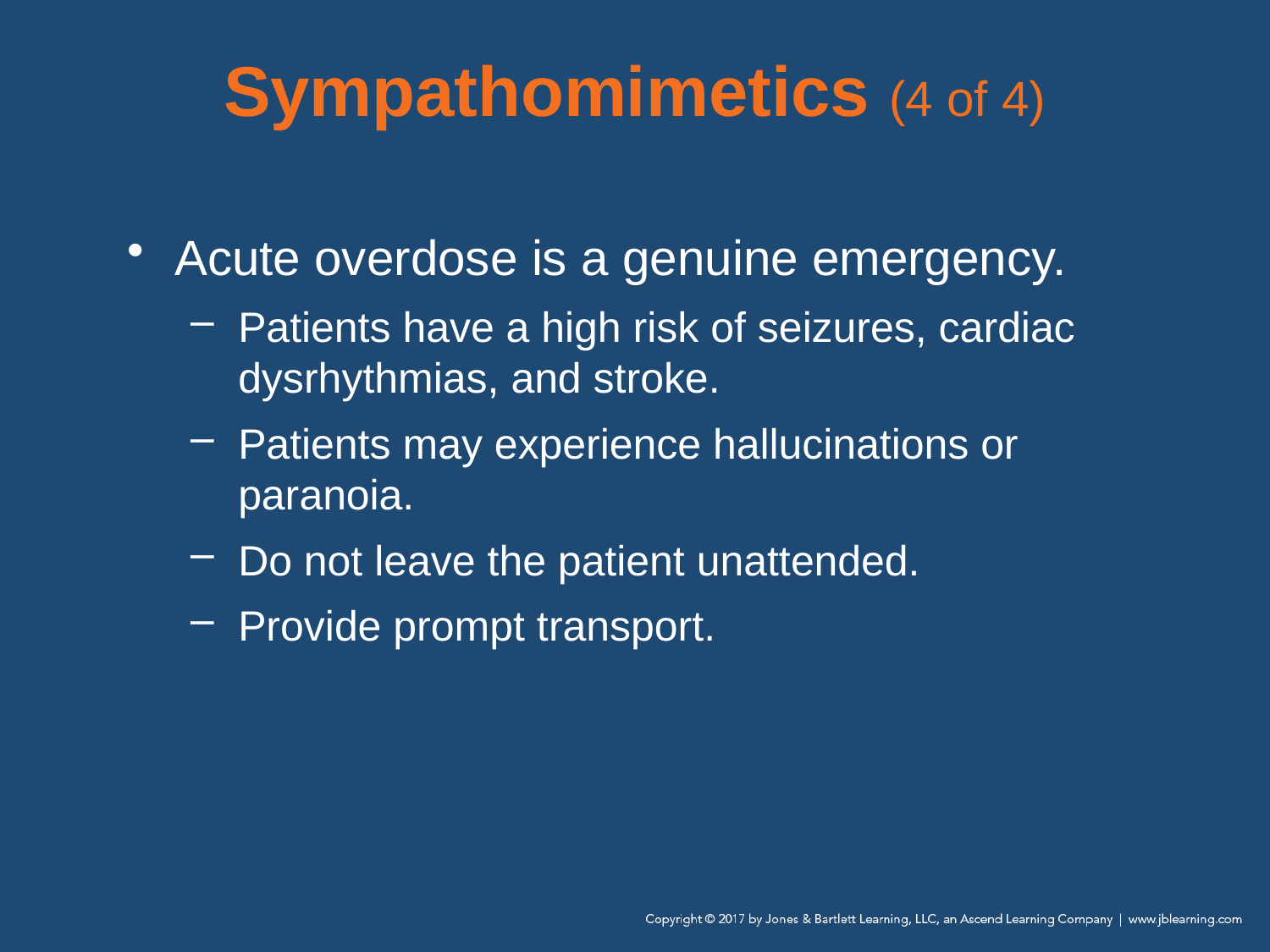

# Sympathomimetics (4 of 4)
Acute overdose is a genuine emergency.
Patients have a high risk of seizures, cardiac dysrhythmias, and stroke.
Patients may experience hallucinations or paranoia.
Do not leave the patient unattended.
Provide prompt transport.